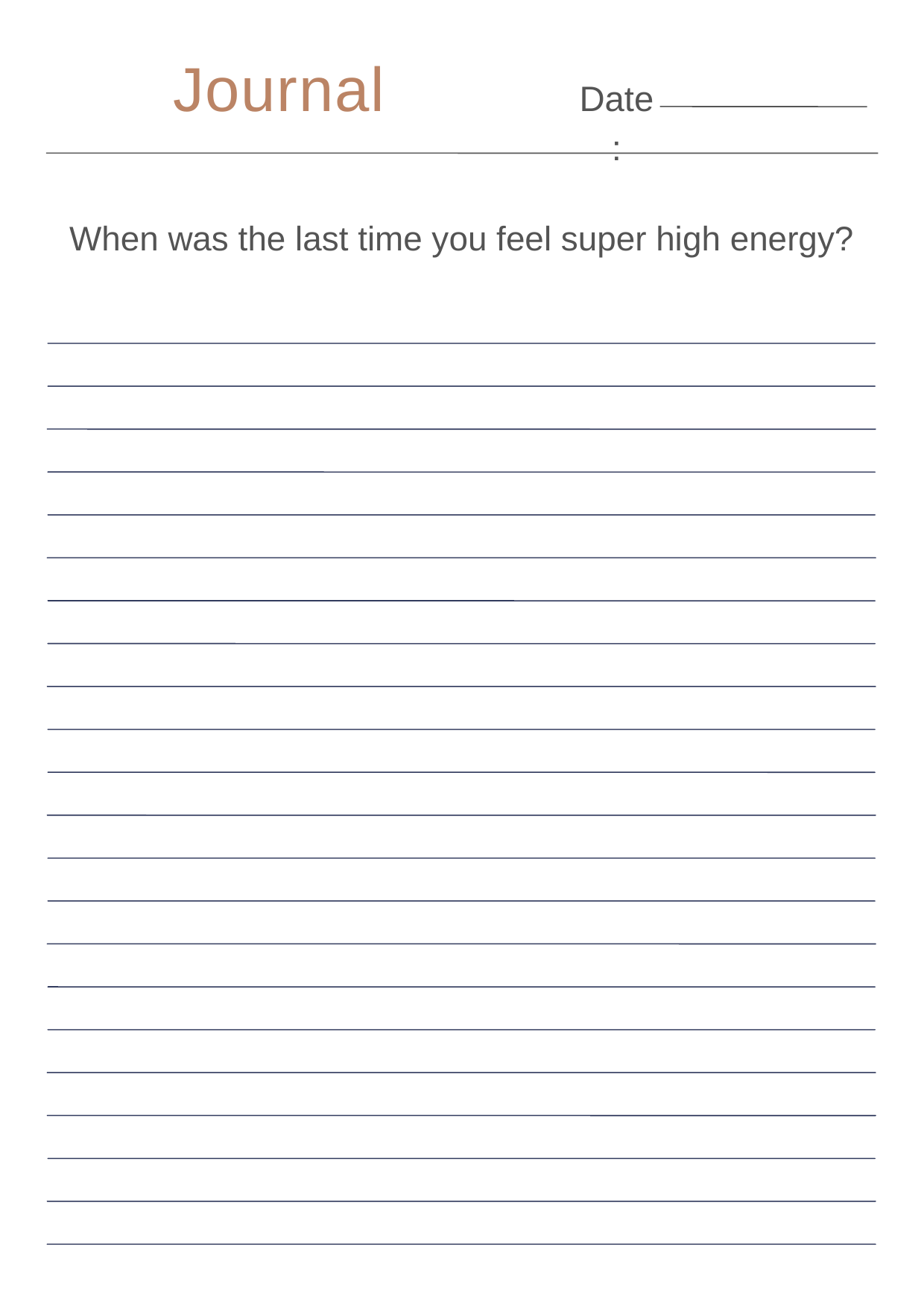

Journal
Date:

When was the last time you feel super high energy?